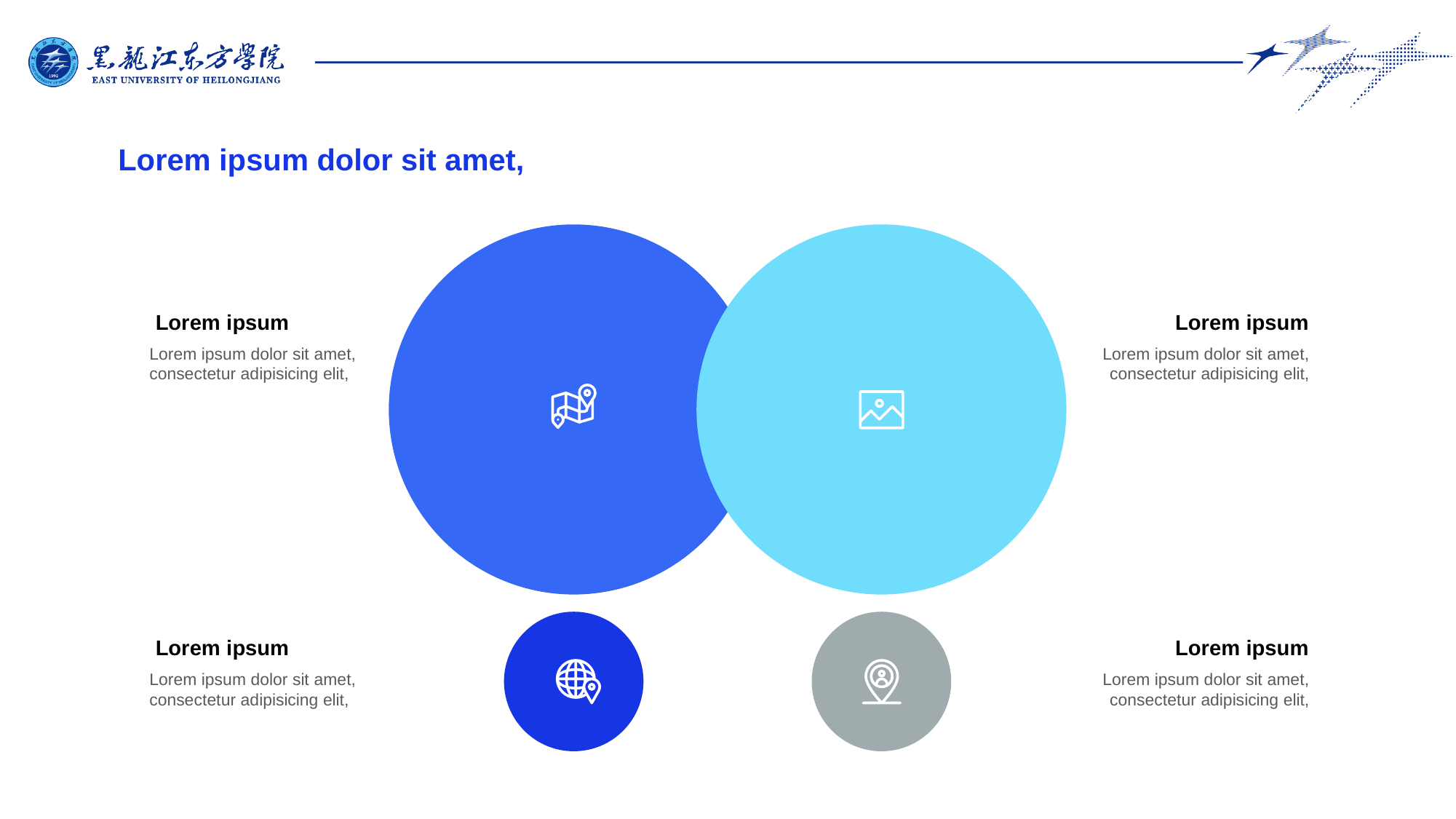

Lorem ipsum dolor sit amet,

Lorem ipsum
Lorem ipsum
Lorem ipsum dolor sit amet, consectetur adipisicing elit,
Lorem ipsum dolor sit amet, consectetur adipisicing elit,

Lorem ipsum
Lorem ipsum

Lorem ipsum dolor sit amet, consectetur adipisicing elit,
Lorem ipsum dolor sit amet, consectetur adipisicing elit,